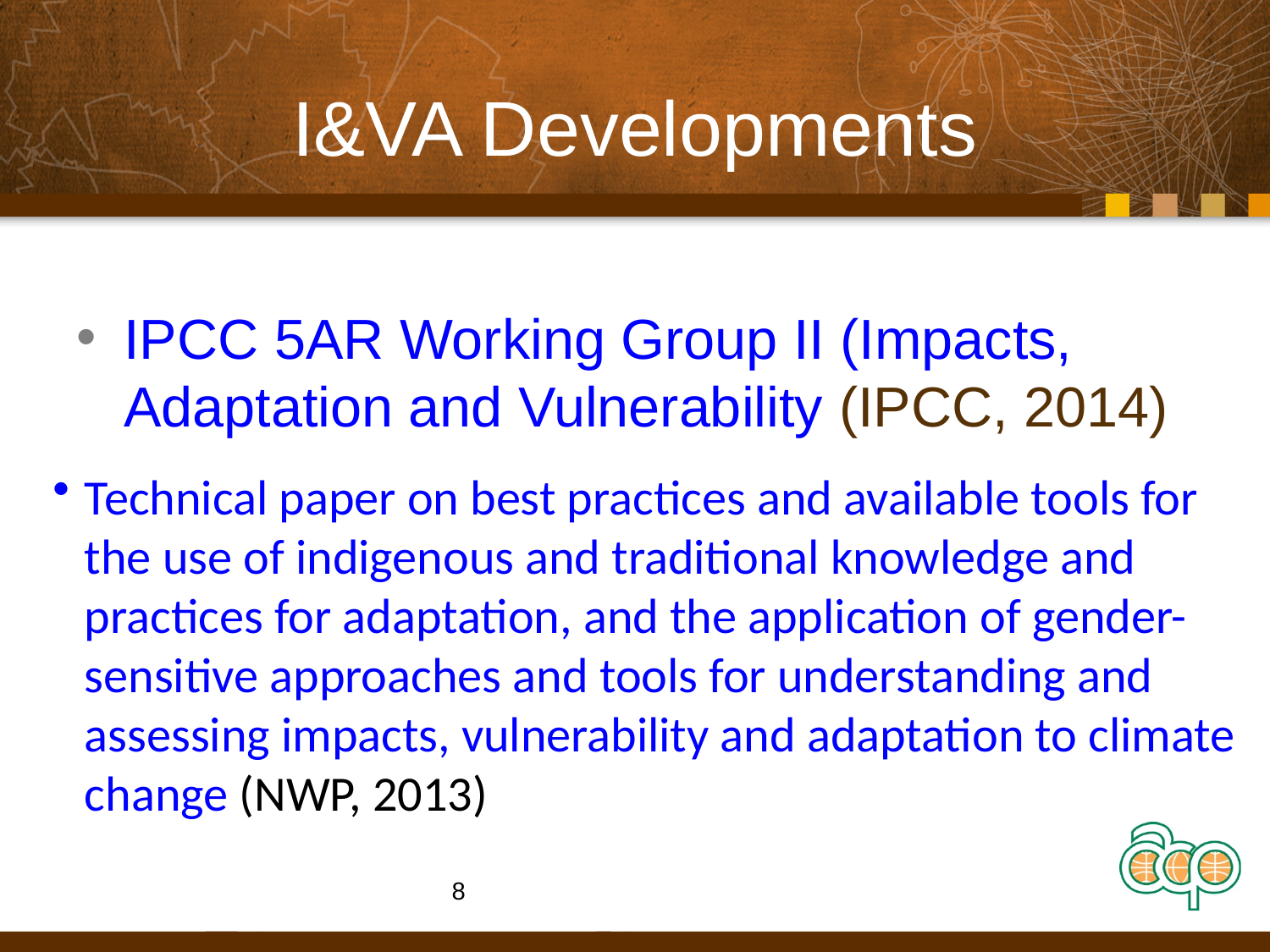

# I&VA Developments
IPCC 5AR Working Group II (Impacts, Adaptation and Vulnerability (IPCC, 2014)
Technical paper on best practices and available tools for the use of indigenous and traditional knowledge and practices for adaptation, and the application of gender-sensitive approaches and tools for understanding and assessing impacts, vulnerability and adaptation to climate change (NWP, 2013)
8